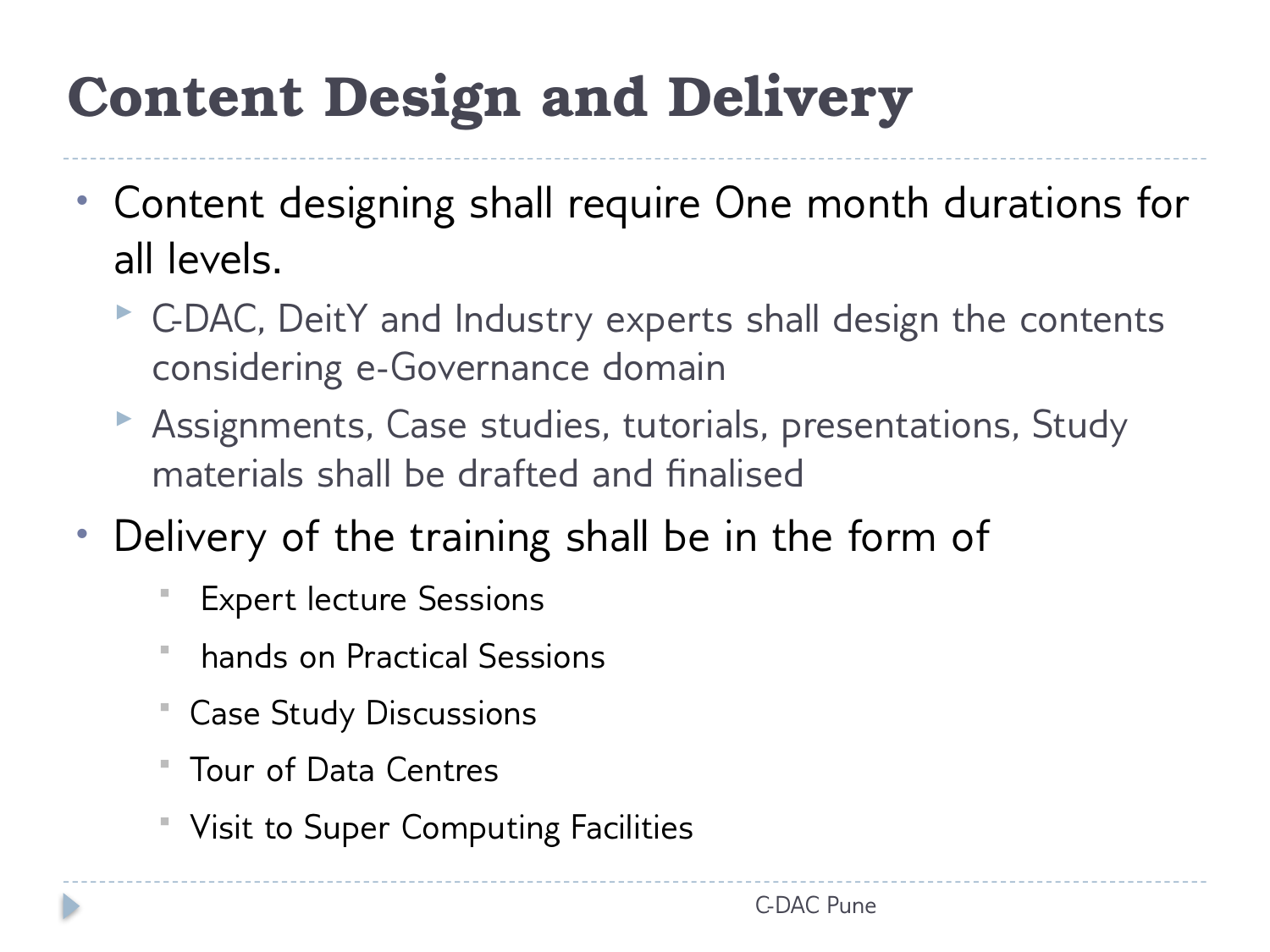

# Content Design and Delivery
Content designing shall require One month durations for all levels.
C-DAC, DeitY and Industry experts shall design the contents considering e-Governance domain
Assignments, Case studies, tutorials, presentations, Study materials shall be drafted and finalised
Delivery of the training shall be in the form of
 Expert lecture Sessions
 hands on Practical Sessions
Case Study Discussions
Tour of Data Centres
Visit to Super Computing Facilities

C-DAC Pune